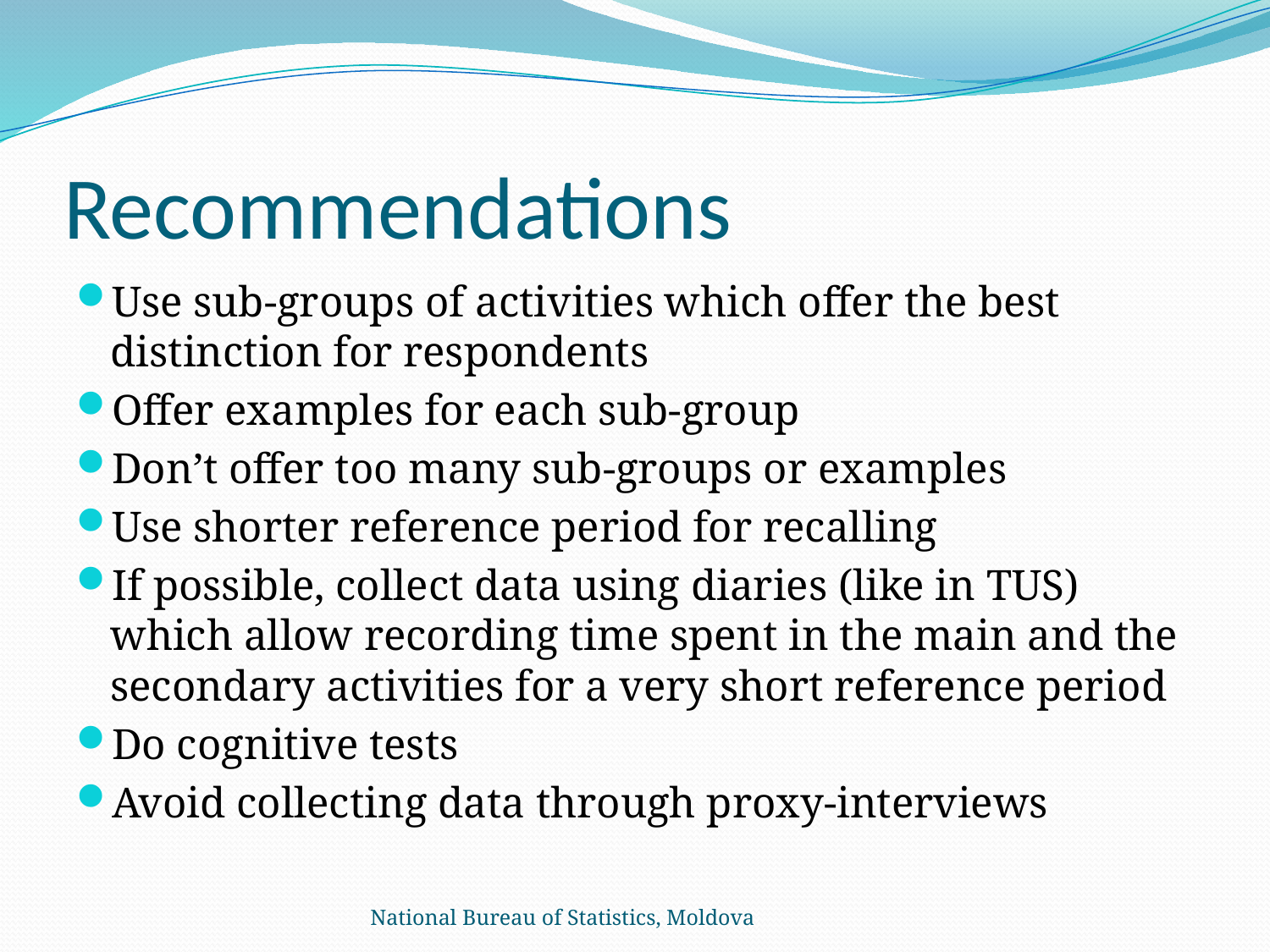

# Recommendations
Use sub-groups of activities which offer the best distinction for respondents
Offer examples for each sub-group
Don’t offer too many sub-groups or examples
Use shorter reference period for recalling
If possible, collect data using diaries (like in TUS) which allow recording time spent in the main and the secondary activities for a very short reference period
Do cognitive tests
Avoid collecting data through proxy-interviews

National Bureau of Statistics, Moldova